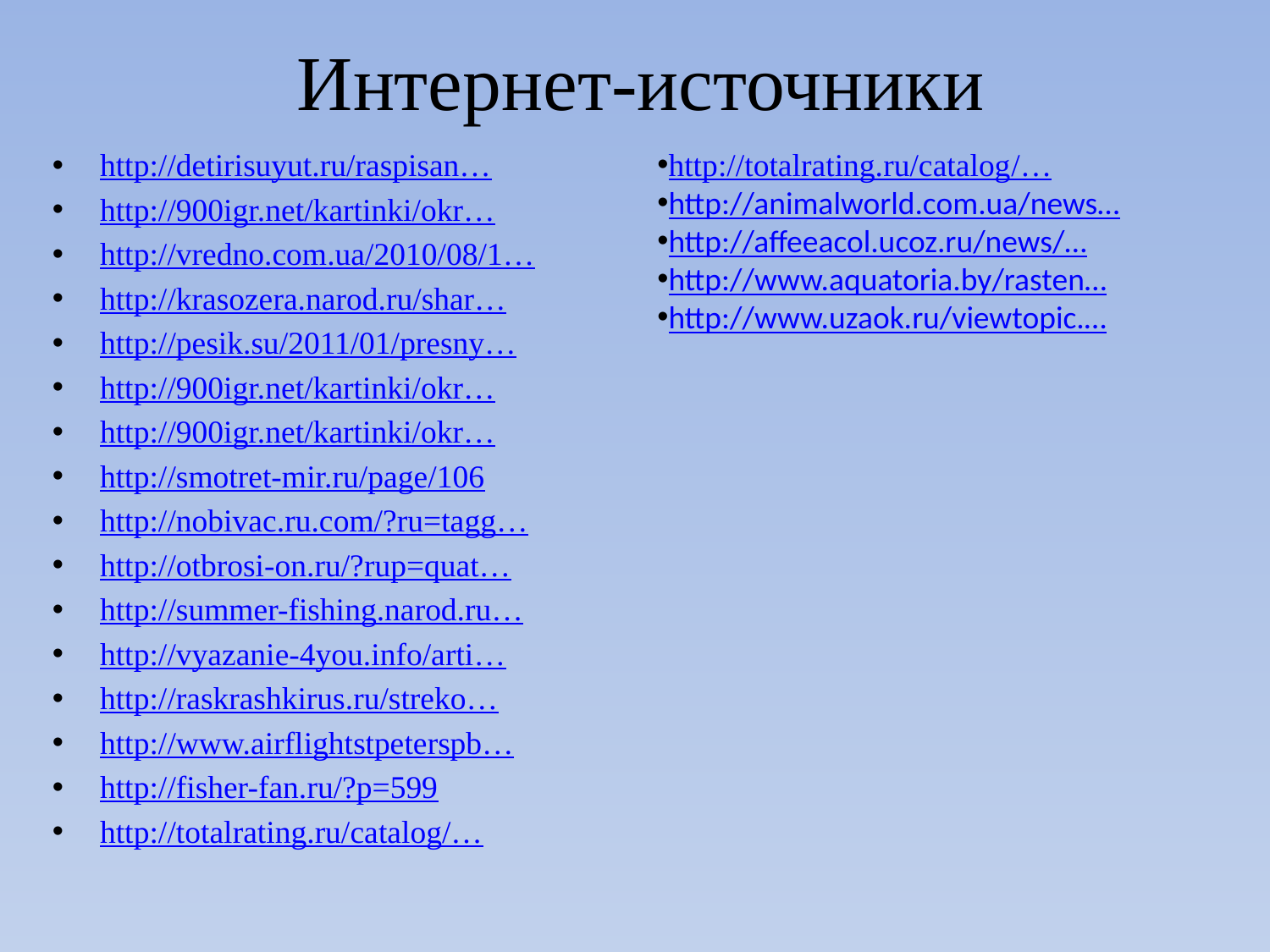

# Интернет-источники
http://detirisuyut.ru/raspisan…
http://900igr.net/kartinki/okr…
http://vredno.com.ua/2010/08/1…
http://krasozera.narod.ru/shar…
http://pesik.su/2011/01/presny…
http://900igr.net/kartinki/okr…
http://900igr.net/kartinki/okr…
http://smotret-mir.ru/page/106
http://nobivac.ru.com/?ru=tagg…
http://otbrosi-on.ru/?rup=quat…
http://summer-fishing.narod.ru…
http://vyazanie-4you.info/arti…
http://raskrashkirus.ru/streko…
http://www.airflightstpeterspb…
http://fisher-fan.ru/?p=599
http://totalrating.ru/catalog/…

http://totalrating.ru/catalog/…
http://animalworld.com.ua/news…
http://affeeacol.ucoz.ru/news/…
http://www.aquatoria.by/rasten…
http://www.uzaok.ru/viewtopic.…